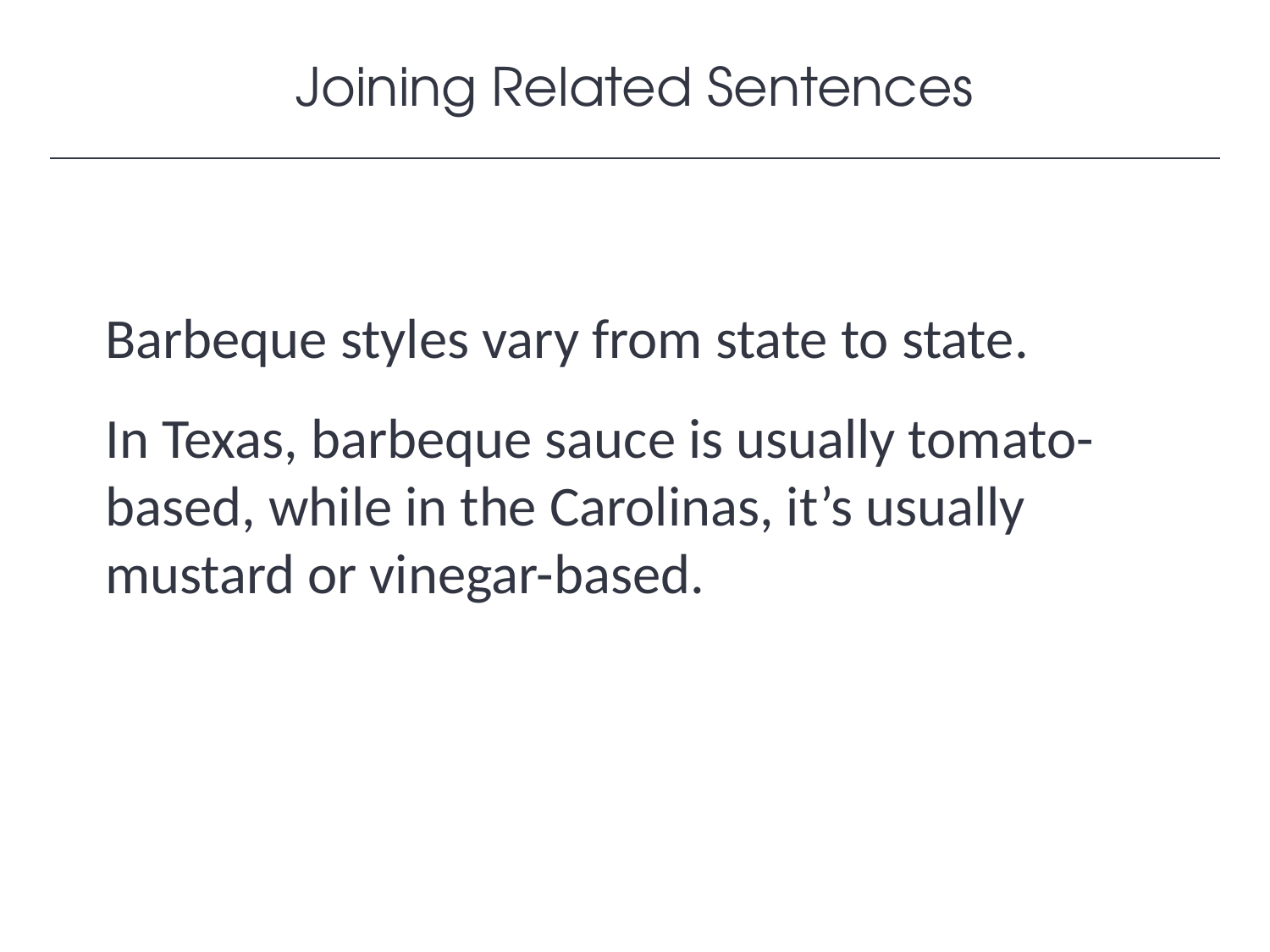

Joining Related Sentences
HAWKES LEARNING
Barbeque styles vary from state to state.
In Texas, barbeque sauce is usually tomato-based, while in the Carolinas, it’s usually mustard or vinegar-based.